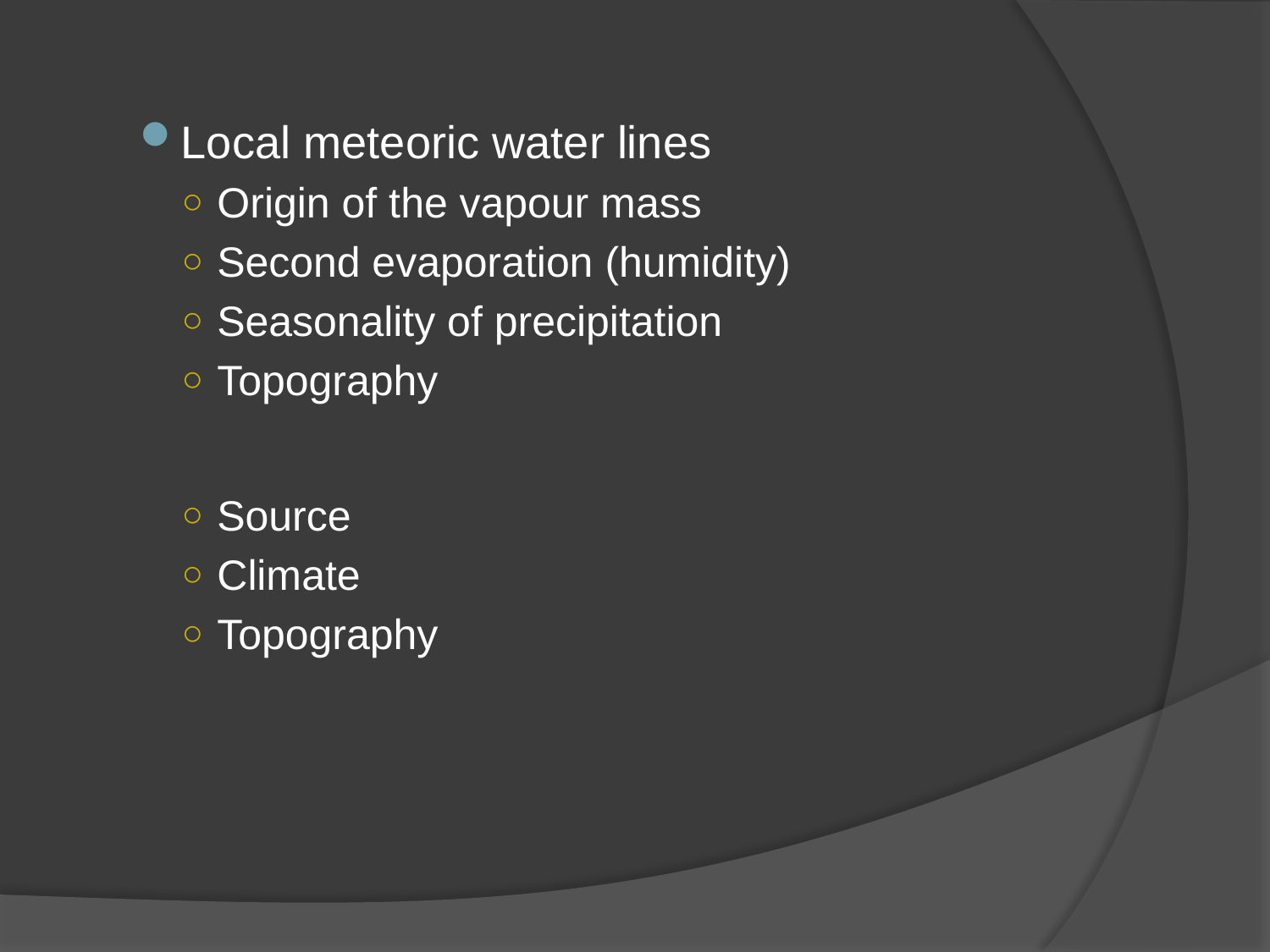

Local meteoric water lines
Origin of the vapour mass
Second evaporation (humidity)
Seasonality of precipitation
Topography

Source
Climate
Topography